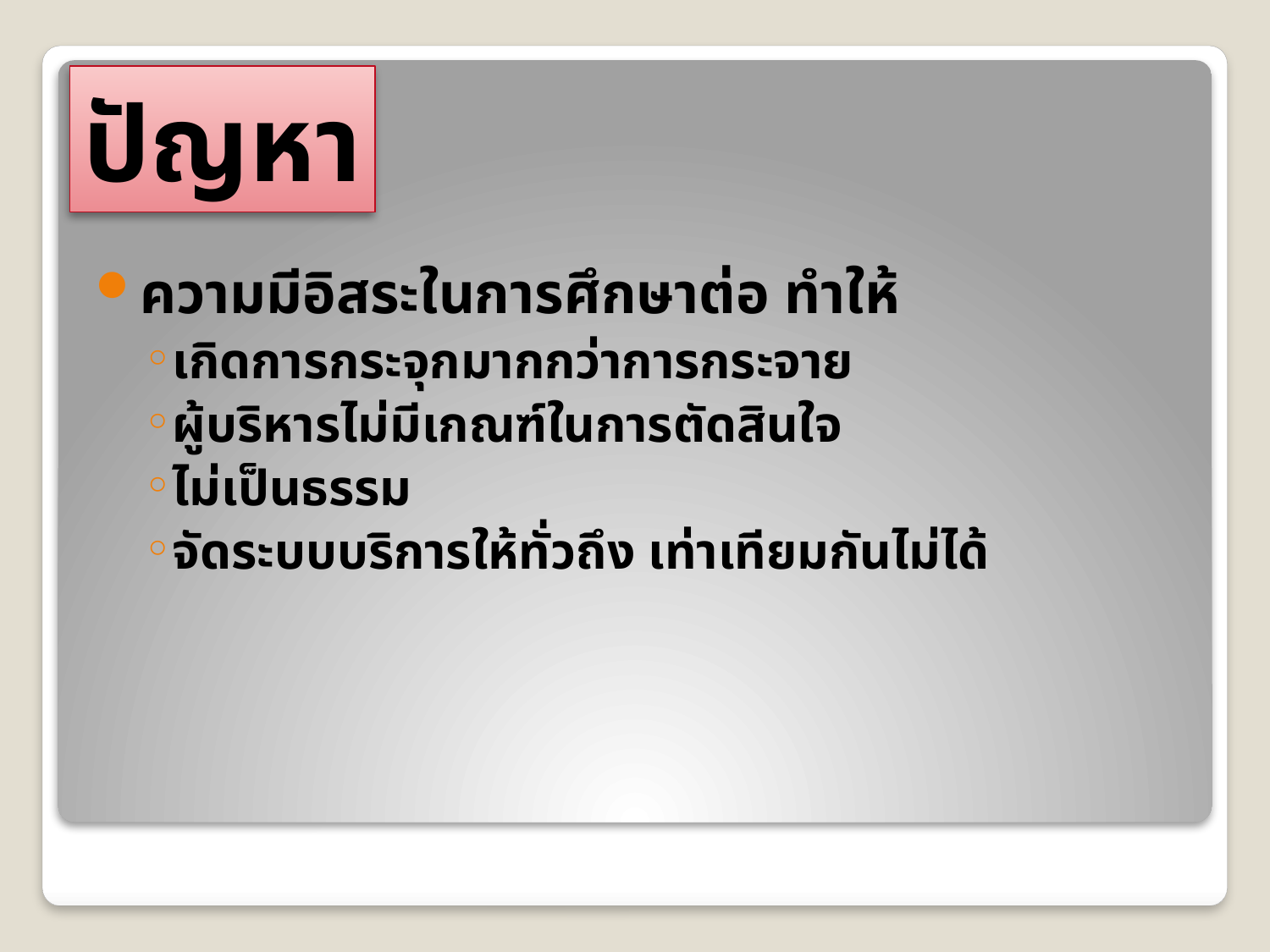

# ปัญหา
ความมีอิสระในการศึกษาต่อ ทำให้
เกิดการกระจุกมากกว่าการกระจาย
ผู้บริหารไม่มีเกณฑ์ในการตัดสินใจ
ไม่เป็นธรรม
จัดระบบบริการให้ทั่วถึง เท่าเทียมกันไม่ได้